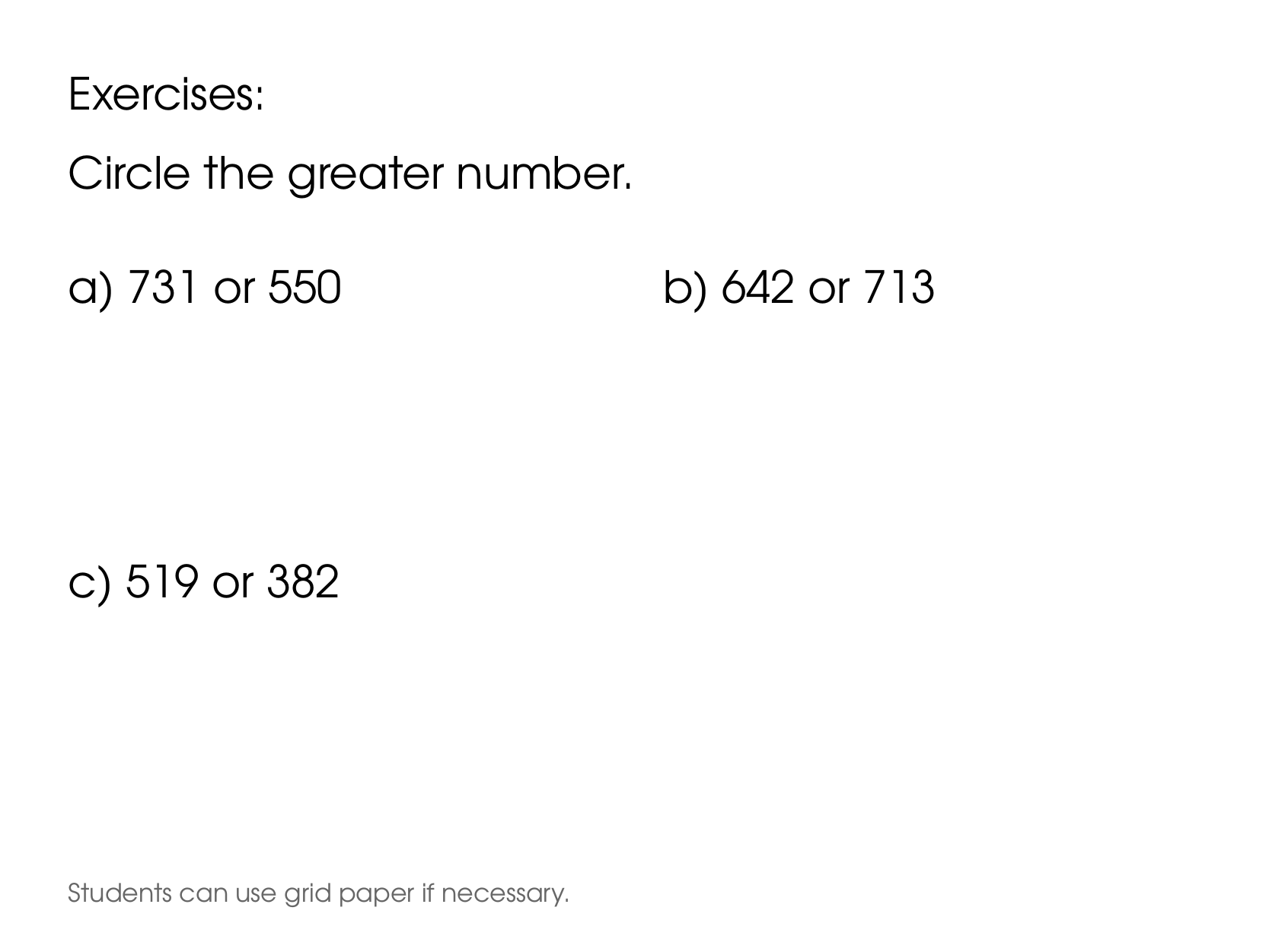

Exercises:
Circle the greater number.
a) 731 or 550
b) 642 or 713
c) 519 or 382
Students can use grid paper if necessary.